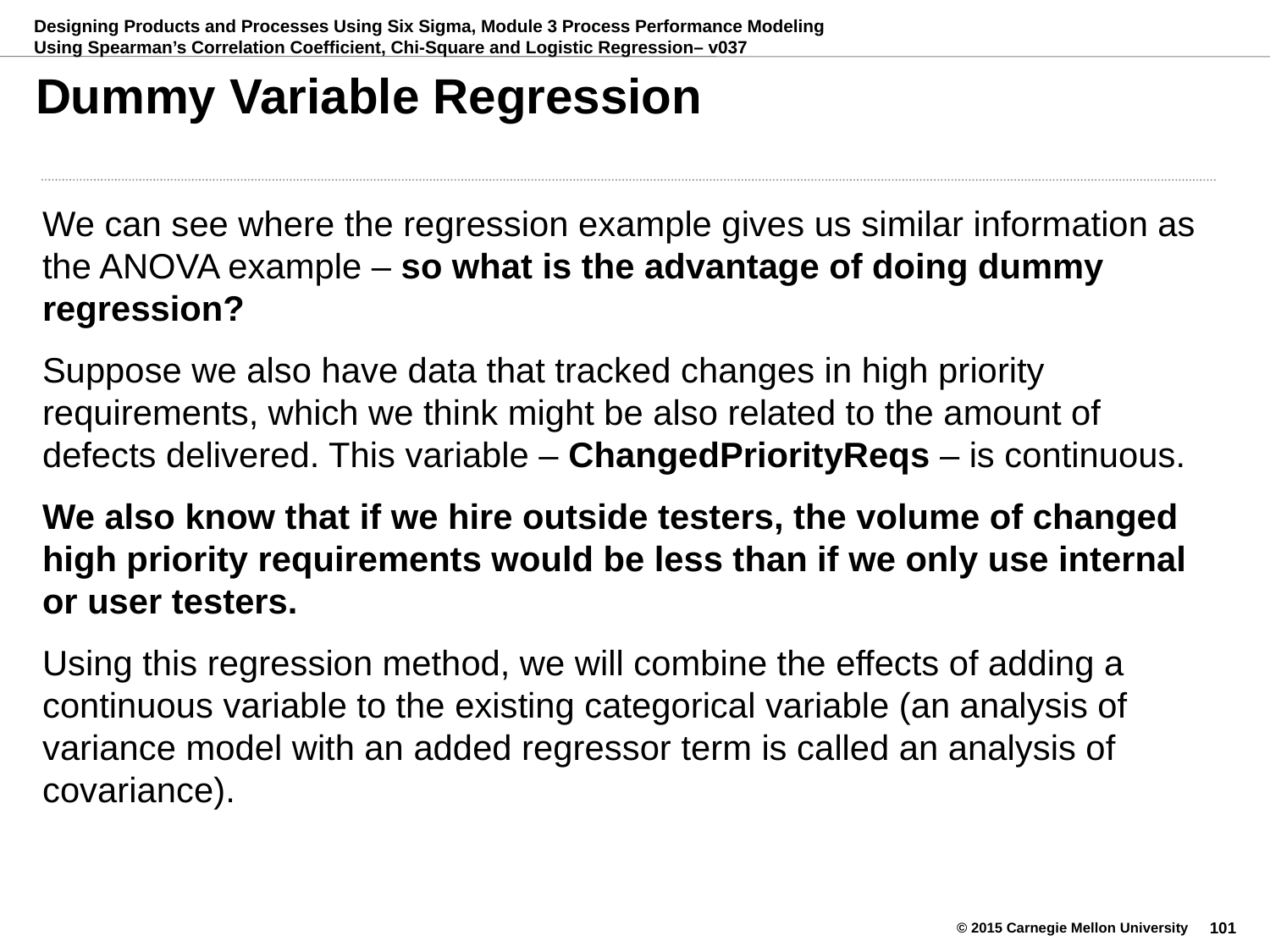

# Dummy Variable Regression
We can see where the regression example gives us similar information as the ANOVA example – so what is the advantage of doing dummy regression?
Suppose we also have data that tracked changes in high priority requirements, which we think might be also related to the amount of defects delivered. This variable – ChangedPriorityReqs – is continuous.
We also know that if we hire outside testers, the volume of changed high priority requirements would be less than if we only use internal or user testers.
Using this regression method, we will combine the effects of adding a continuous variable to the existing categorical variable (an analysis of variance model with an added regressor term is called an analysis of covariance).